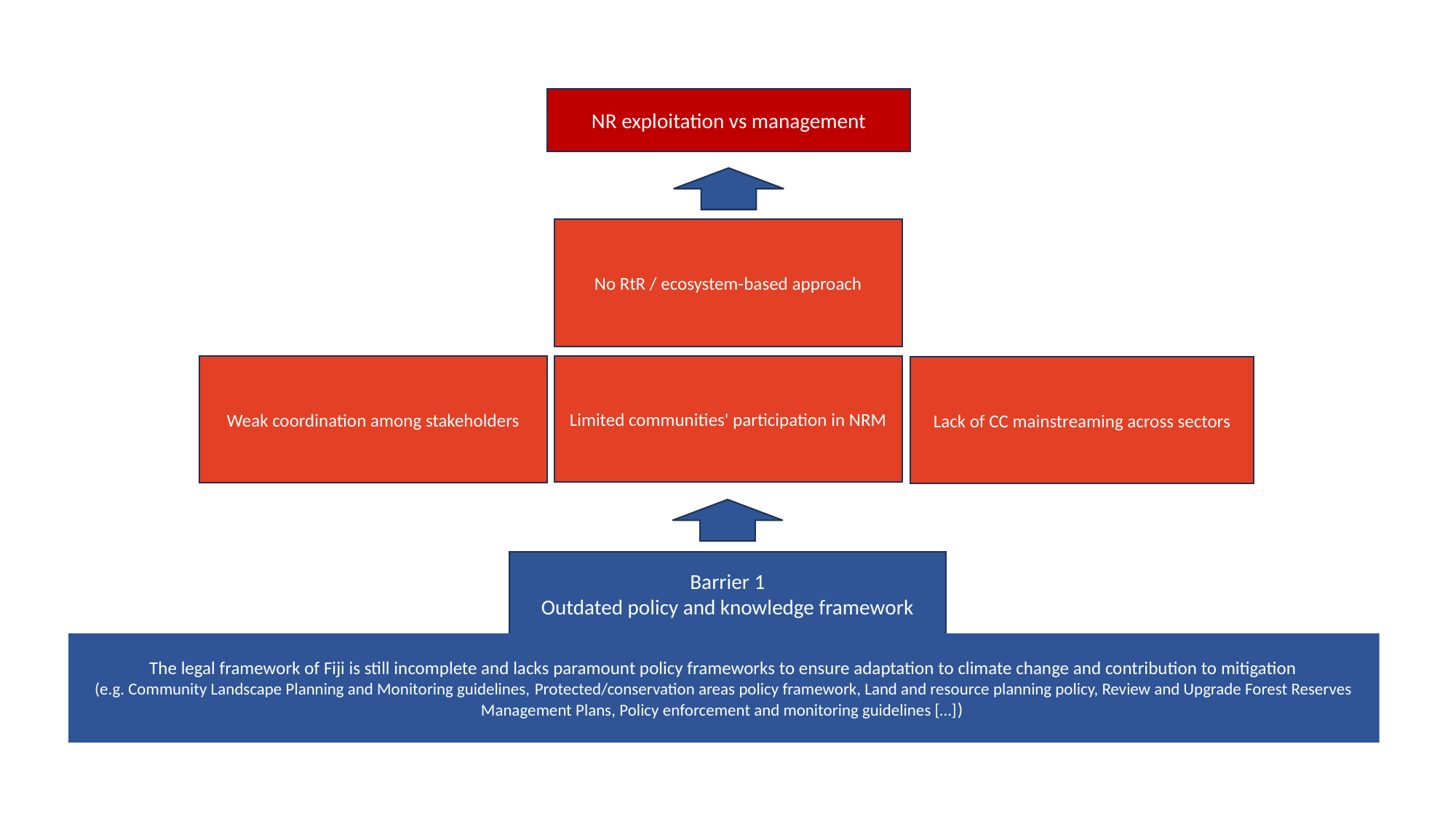

NR exploitation vs management

No RtR / ecosystem-based approach

Weak coordination among stakeholders
Limited communities' participation in NRM
Lack of CC mainstreaming across sectors

Barrier 1
Outdated policy and knowledge framework
The legal framework of Fiji is still incomplete and lacks paramount policy frameworks to ensure adaptation to climate change and contribution to mitigation
(e.g. Community Landscape Planning and Monitoring guidelines, Protected/conservation areas policy framework, Land and resource planning policy, Review and Upgrade Forest Reserves Management Plans, Policy enforcement and monitoring guidelines […])